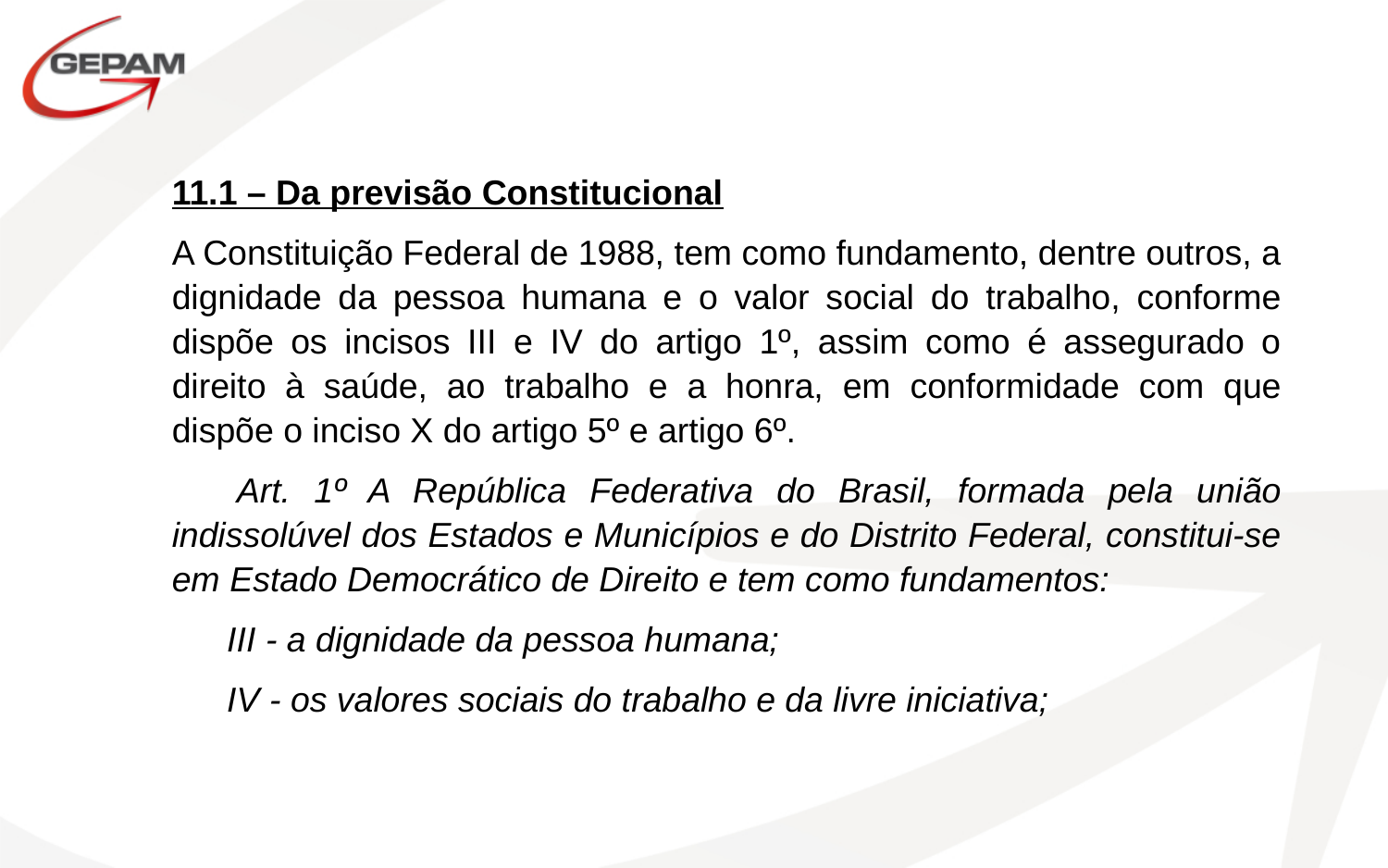

11.1 – Da previsão Constitucional
A Constituição Federal de 1988, tem como fundamento, dentre outros, a dignidade da pessoa humana e o valor social do trabalho, conforme dispõe os incisos III e IV do artigo 1º, assim como é assegurado o direito à saúde, ao trabalho e a honra, em conformidade com que dispõe o inciso X do artigo 5º e artigo 6º.
 Art. 1º A República Federativa do Brasil, formada pela união indissolúvel dos Estados e Municípios e do Distrito Federal, constitui-se em Estado Democrático de Direito e tem como fundamentos:
III - a dignidade da pessoa humana;
IV - os valores sociais do trabalho e da livre iniciativa;